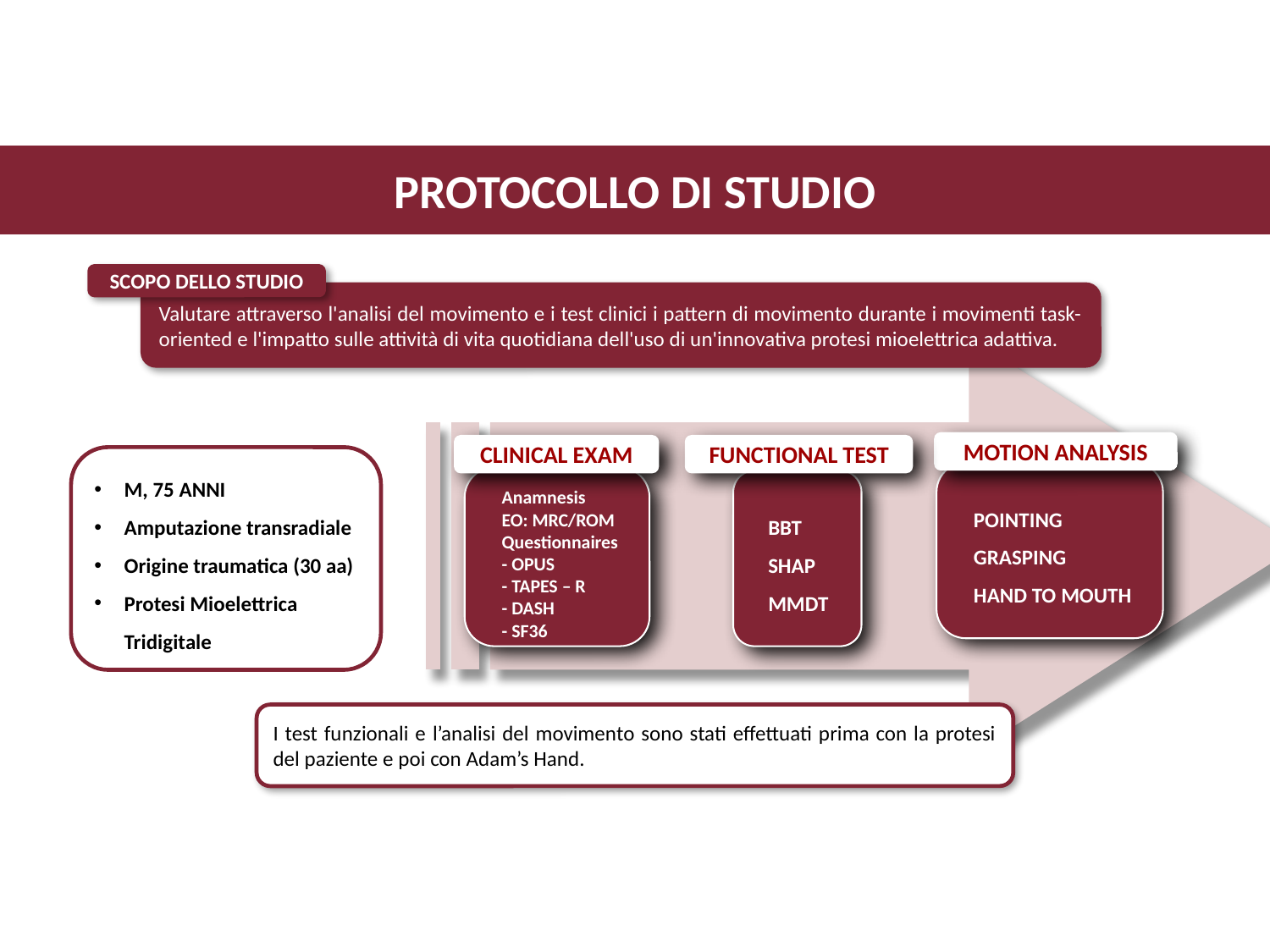

PROTOCOLLO DI STUDIO
SCOPO DELLO STUDIO
Valutare attraverso l'analisi del movimento e i test clinici i pattern di movimento durante i movimenti task-oriented e l'impatto sulle attività di vita quotidiana dell'uso di un'innovativa protesi mioelettrica adattiva.

MOTION ANALYSIS
CLINICAL EXAM
FUNCTIONAL TEST
M, 75 ANNI
Amputazione transradiale
Origine traumatica (30 aa)
Protesi Mioelettrica Tridigitale
POINTING
GRASPING
HAND TO MOUTH
Anamnesis
EO: MRC/ROM
Questionnaires
- OPUS
- TAPES – R
- DASH
- SF36
BBT
SHAP
MMDT
I test funzionali e l’analisi del movimento sono stati effettuati prima con la protesi del paziente e poi con Adam’s Hand.